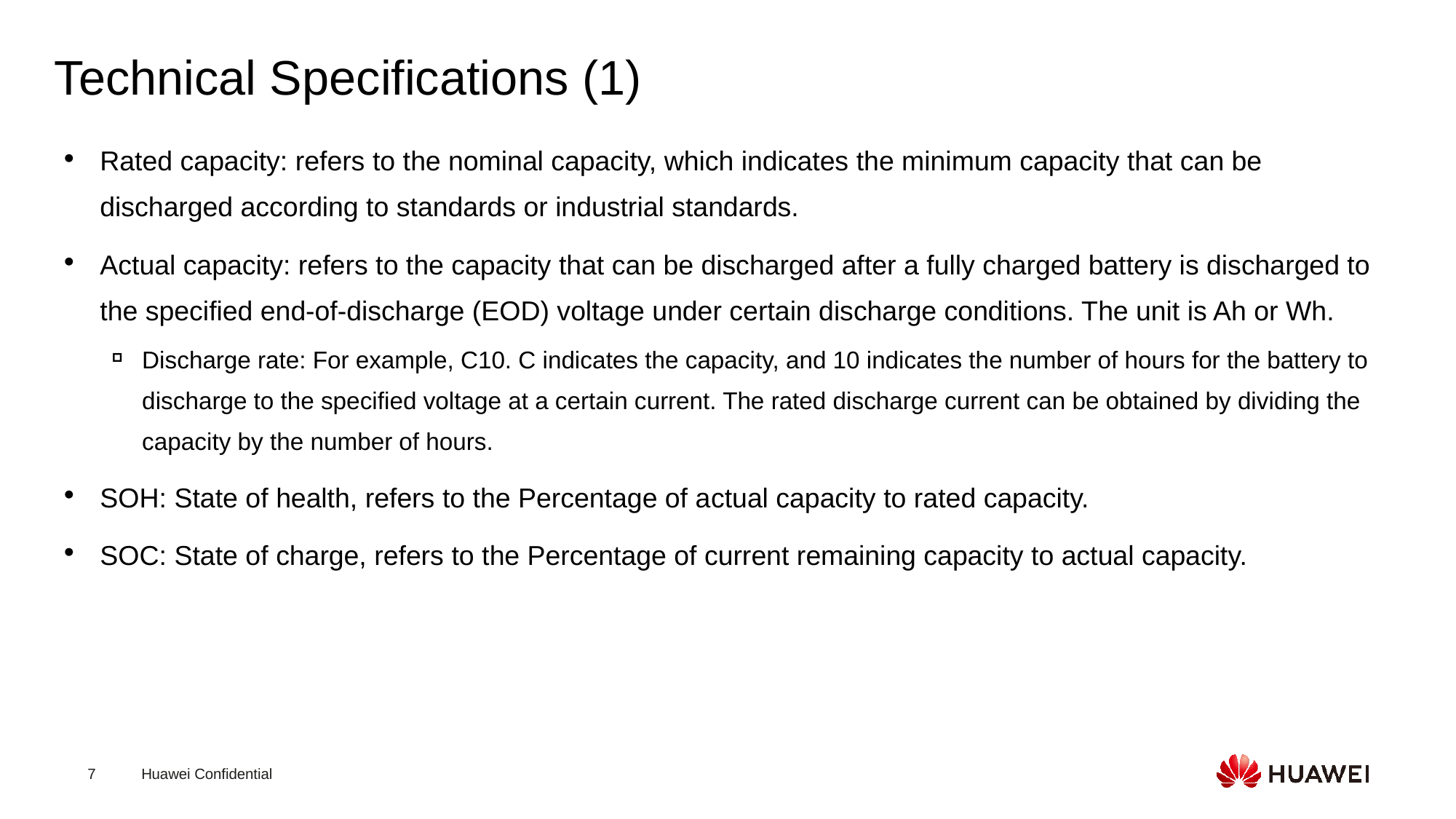

# Technical Specifications (1)
Rated capacity: refers to the nominal capacity, which indicates the minimum capacity that can be discharged according to standards or industrial standards.
Actual capacity: refers to the capacity that can be discharged after a fully charged battery is discharged to the specified end-of-discharge (EOD) voltage under certain discharge conditions. The unit is Ah or Wh.
Discharge rate: For example, C10. C indicates the capacity, and 10 indicates the number of hours for the battery to discharge to the specified voltage at a certain current. The rated discharge current can be obtained by dividing the capacity by the number of hours.
SOH: State of health, refers to the Percentage of actual capacity to rated capacity.
SOC: State of charge, refers to the Percentage of current remaining capacity to actual capacity.